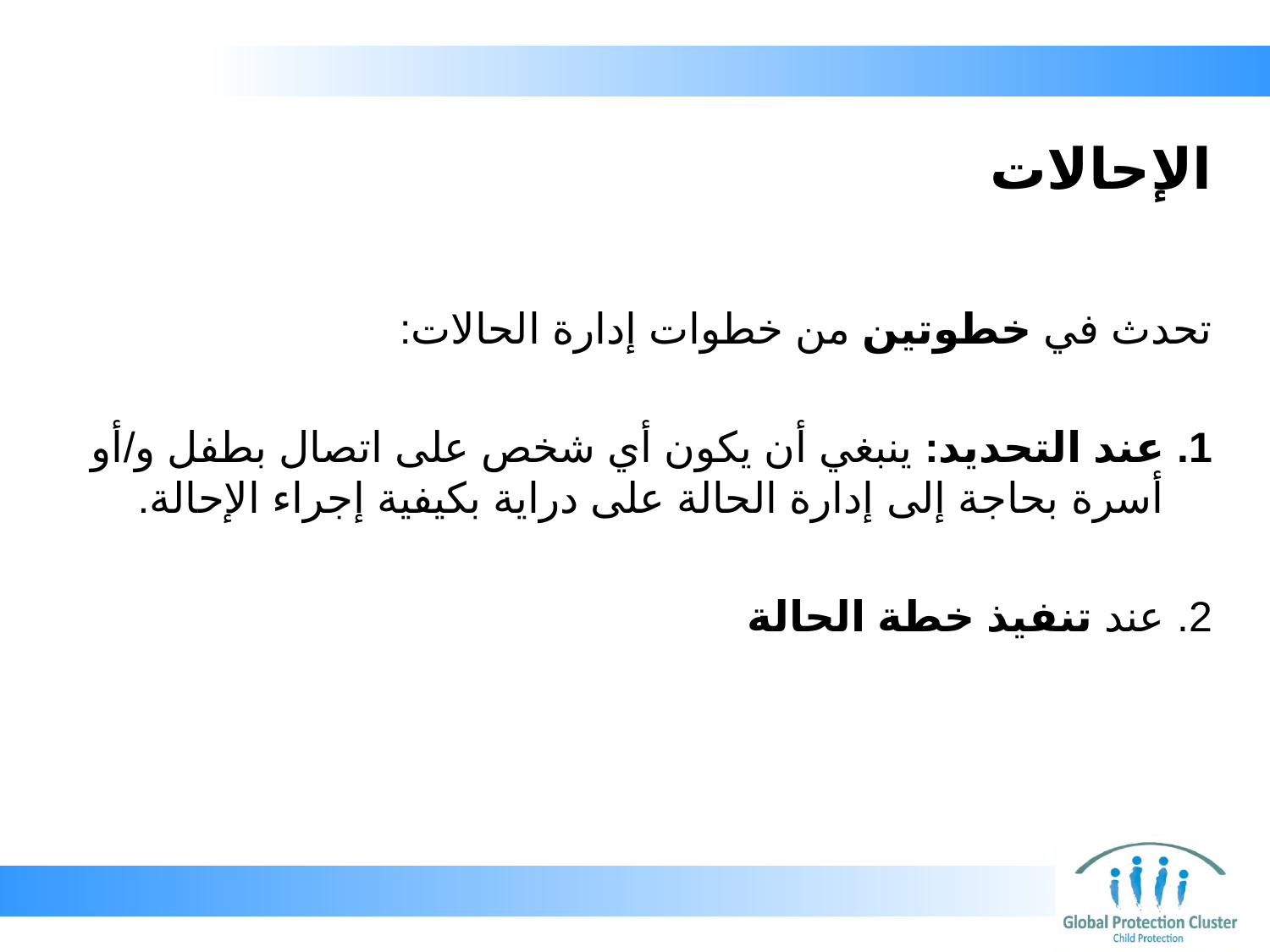

# الإحالات

تحدث في خطوتين من خطوات إدارة الحالات:

عند التحديد: ينبغي أن يكون أي شخص على اتصال بطفل و/أو أسرة بحاجة إلى إدارة الحالة على دراية بكيفية إجراء الإحالة.

عند تنفيذ خطة الحالة